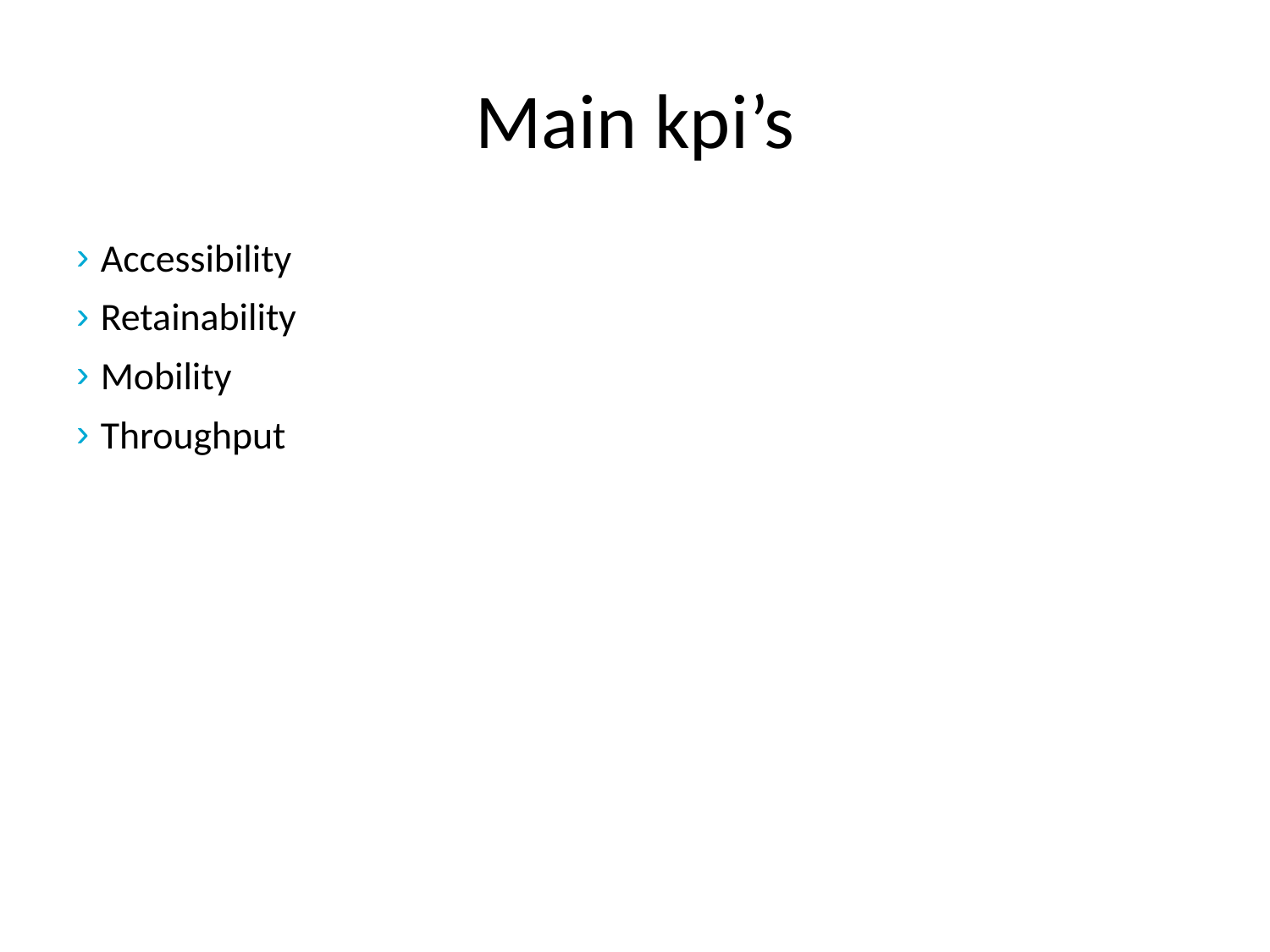

# Main kpi’s
Accessibility
Retainability
Mobility
Throughput